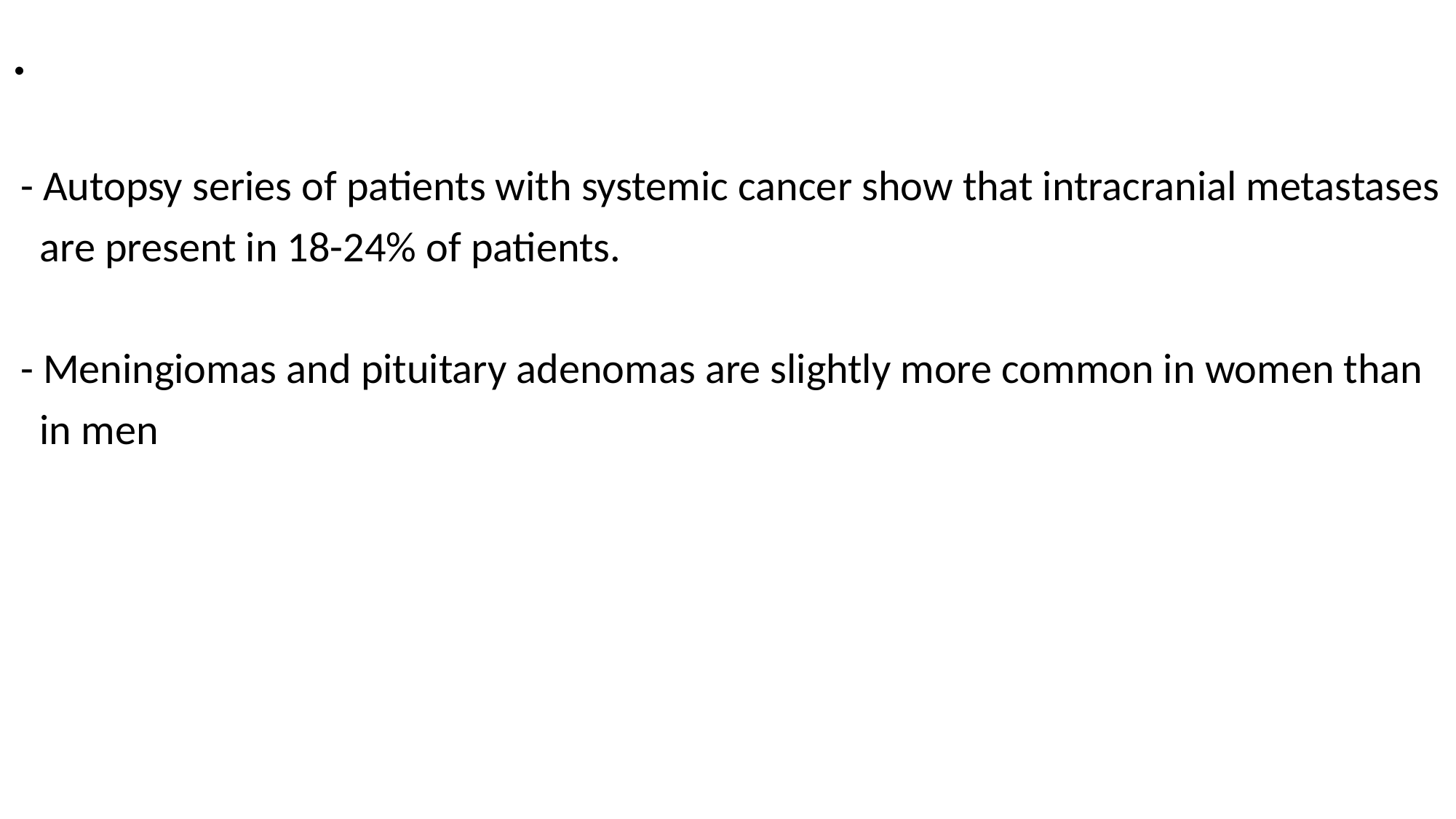

# .

 - Autopsy series of patients with systemic cancer show that intracranial metastases
   are present in 18-24% of patients.

 - Meningiomas and pituitary adenomas are slightly more common in women than
   in men